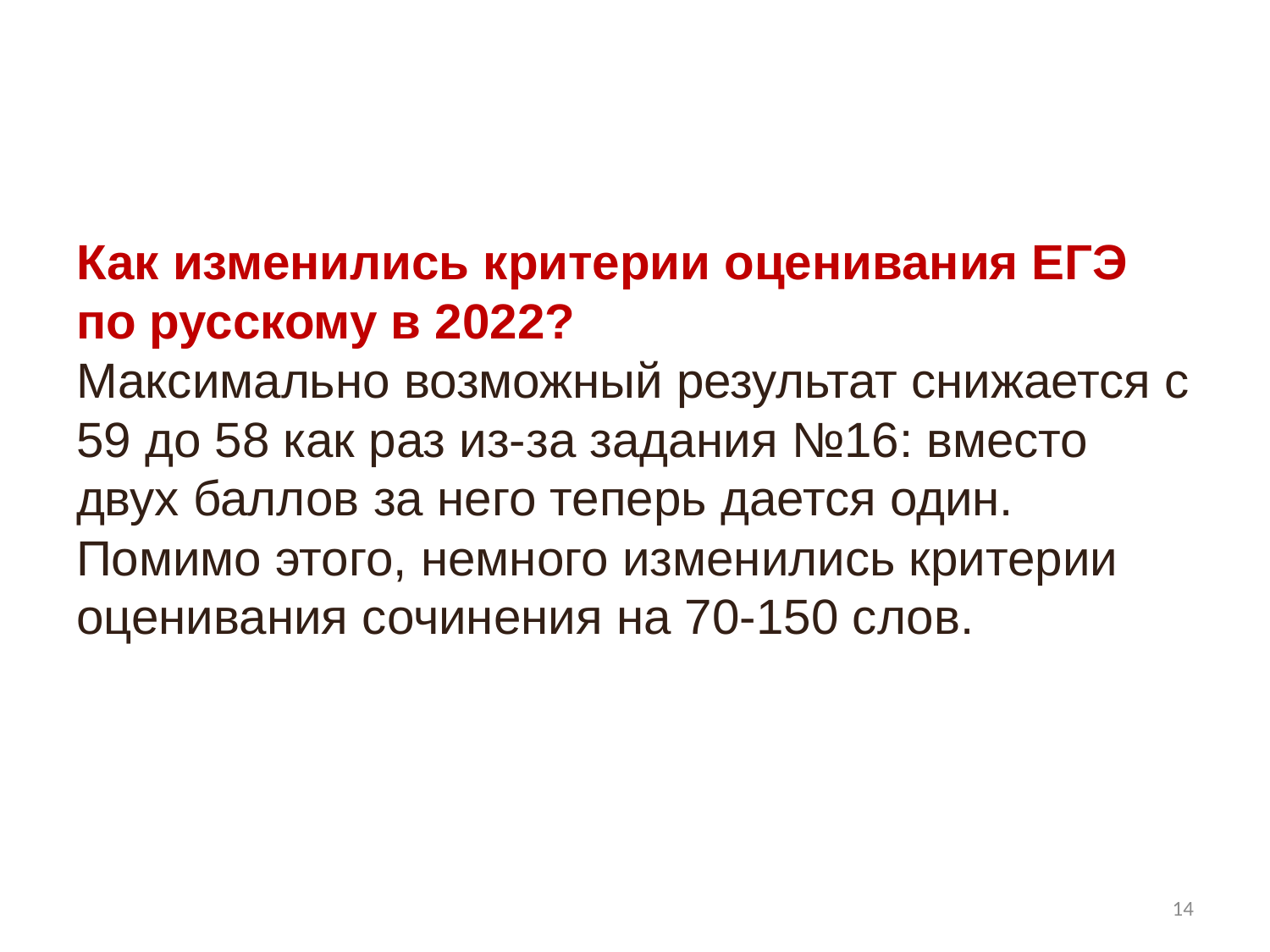

# Как изменились критерии оценивания ЕГЭ по русскому в 2022? Максимально возможный результат снижается с 59 до 58 как раз из-за задания №16: вместо двух баллов за него теперь дается один. Помимо этого, немного изменились критерии оценивания сочинения на 70-150 слов.

14